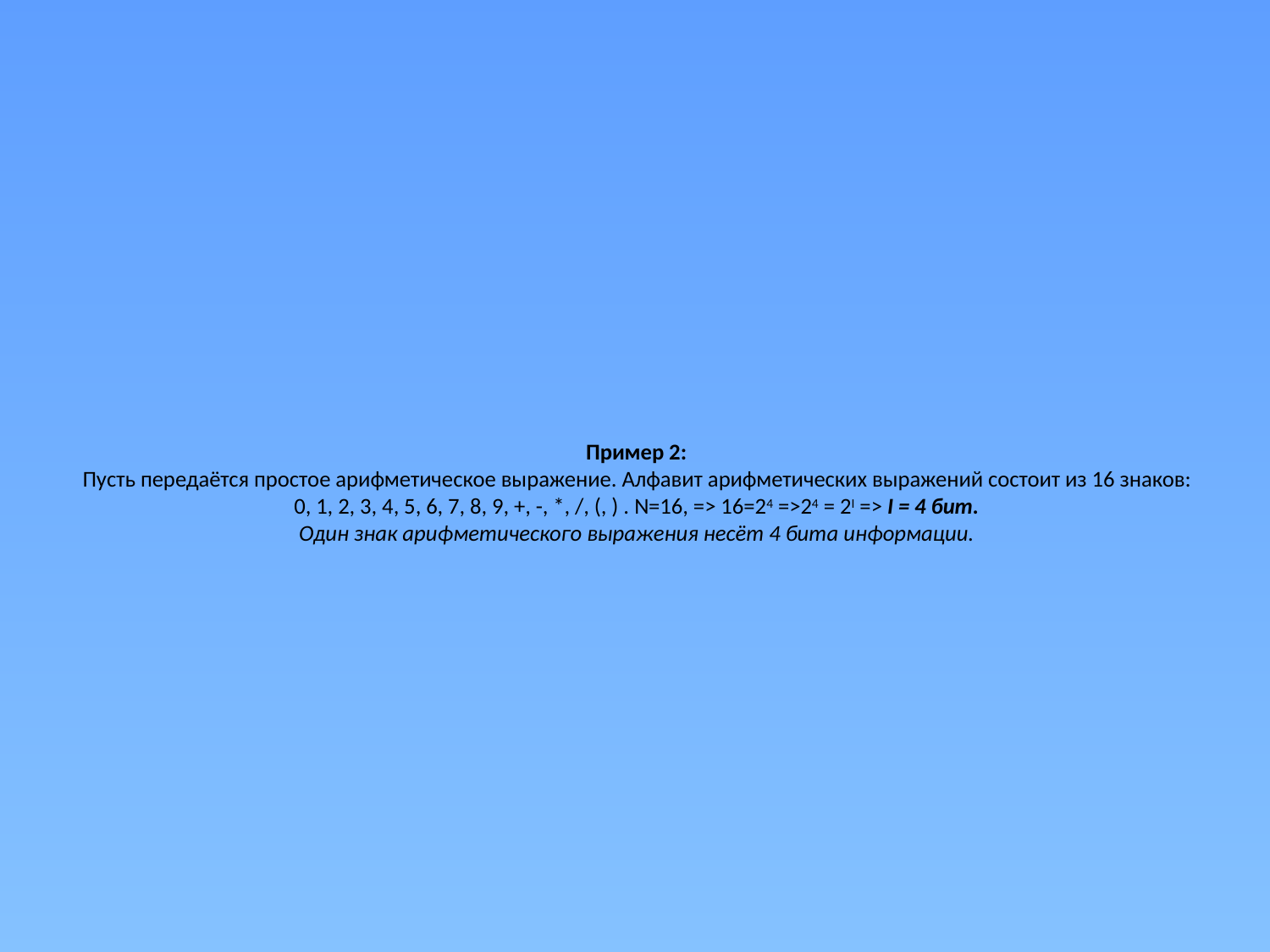

# Пример 2: Пусть передаётся простое арифметическое выражение. Алфавит арифметических выражений состоит из 16 знаков: 0, 1, 2, 3, 4, 5, 6, 7, 8, 9, +, -, *, /, (, ) . N=16, => 16=24 =>24 = 2I => I = 4 бит. Один знак арифметического выражения несёт 4 бита информации.